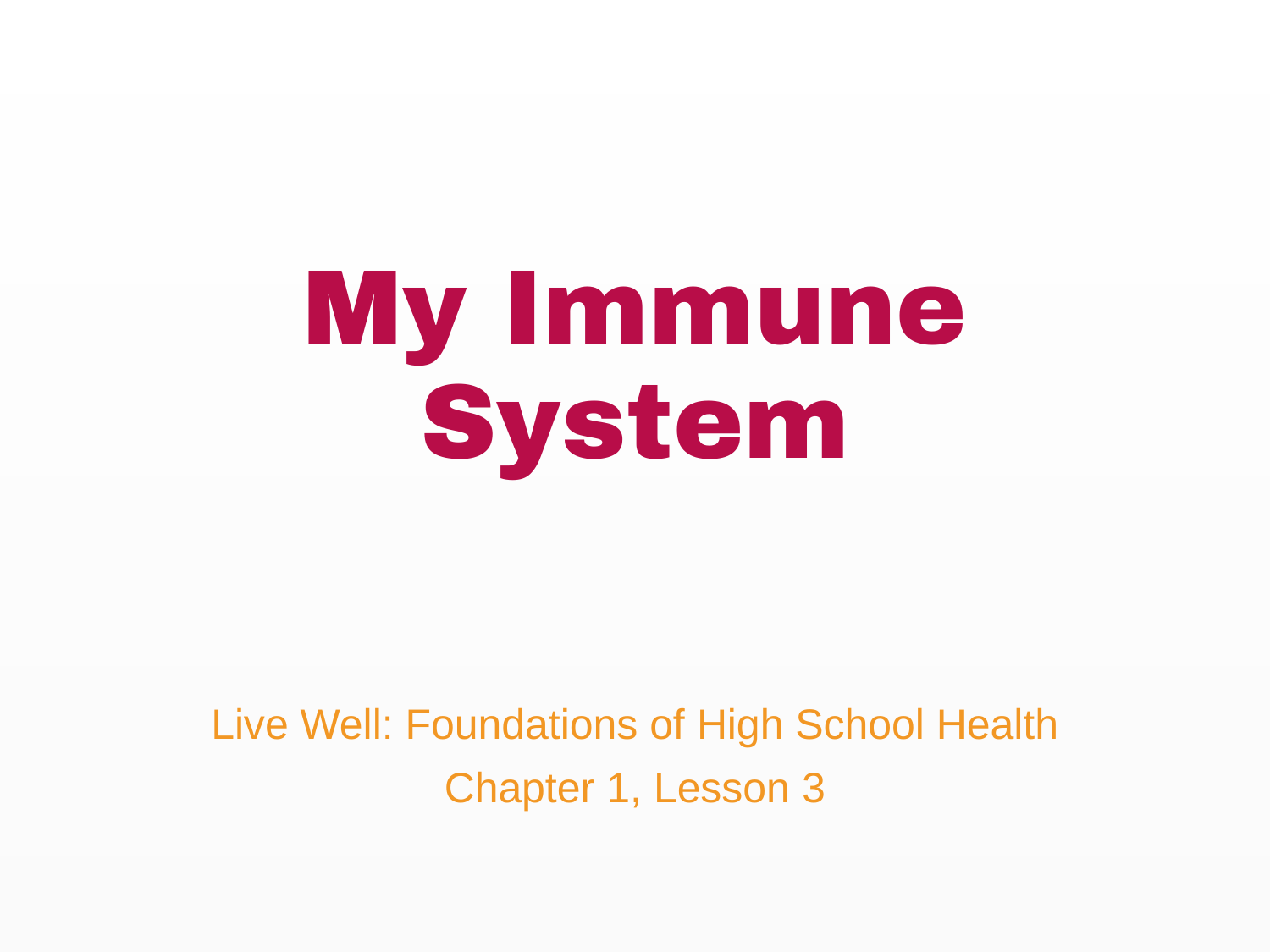

# My Immune System
Live Well: Foundations of High School Health
Chapter 1, Lesson 3